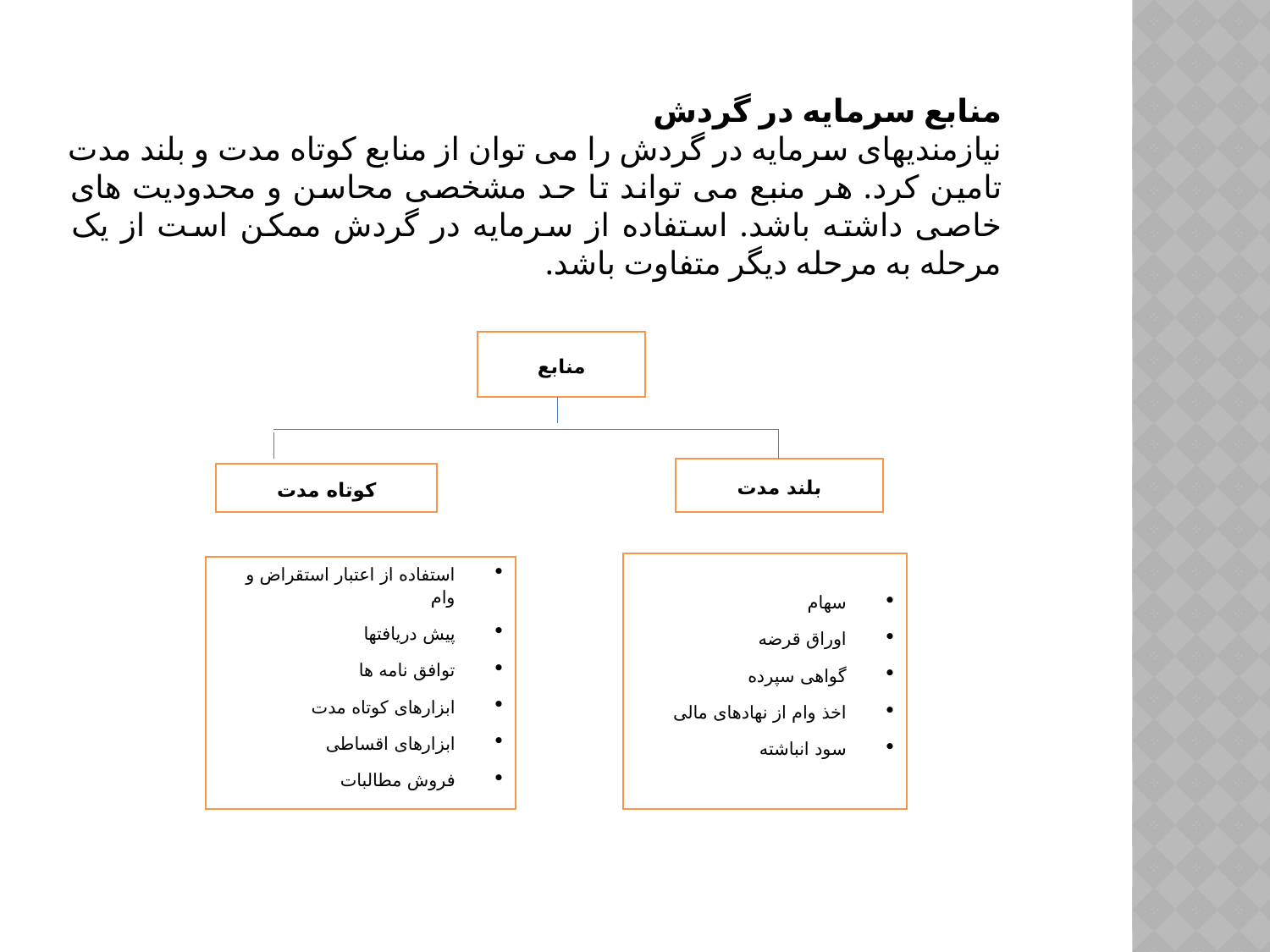

منابع سرمایه در گردش
نیازمندی­های سرمایه در گردش را می توان از منابع کوتاه مدت و بلند مدت تامین کرد. هر منبع می تواند تا حد مشخصی محاسن و محدودیت های خاصی داشته باشد. استفاده از سرمایه در گردش ممکن است از یک مرحله به مرحله دیگر متفاوت باشد.
منابع
بلند مدت
کوتاه مدت

سهام
اوراق قرضه
گواهی سپرده
اخذ وام از نهادهای مالی
سود انباشته

استفاده از اعتبار استقراض و وام
پیش دریافتها
توافق نامه ها
ابزارهای کوتاه مدت
ابزارهای اقساطی
فروش مطالبات